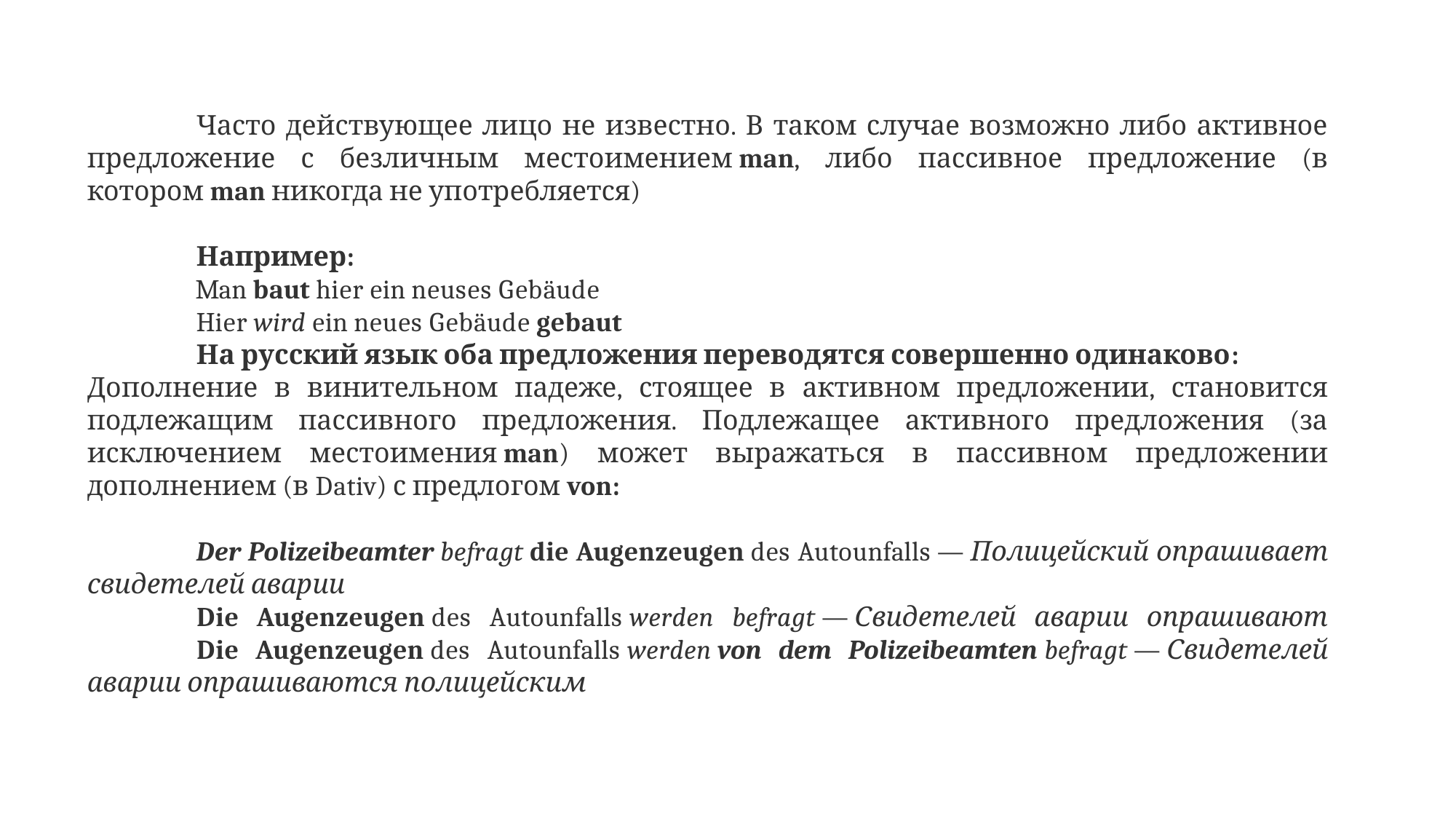

Часто действующее лицо не известно. В таком случае возможно либо активное предложение с безличным местоимением man, либо пассивное предложение (в котором man никогда не употребляется)

	Например:
	Man baut hier ein neuses Gebäude
	Hier wird ein neues Gebäude gebaut
	На русский язык оба предложения переводятся совершенно одинаково:
Дополнение в винительном падеже, стоящее в активном предложении, становится подлежащим пассивного предложения. Подлежащее активного предложения (за исключением местоимения man) может выражаться в пассивном предложении дополнением (в Dativ) с предлогом von:

	Der Polizeibeamter befragt die Augenzeugen des Autounfalls — Полицейский опрашивает свидетелей аварии
	Die Augenzeugen des Autounfalls werden befragt — Свидетелей аварии опрашивают
	Die Augenzeugen des Autounfalls werden von dem Polizeibeamten befragt — Свидетелей аварии опрашиваются полицейским